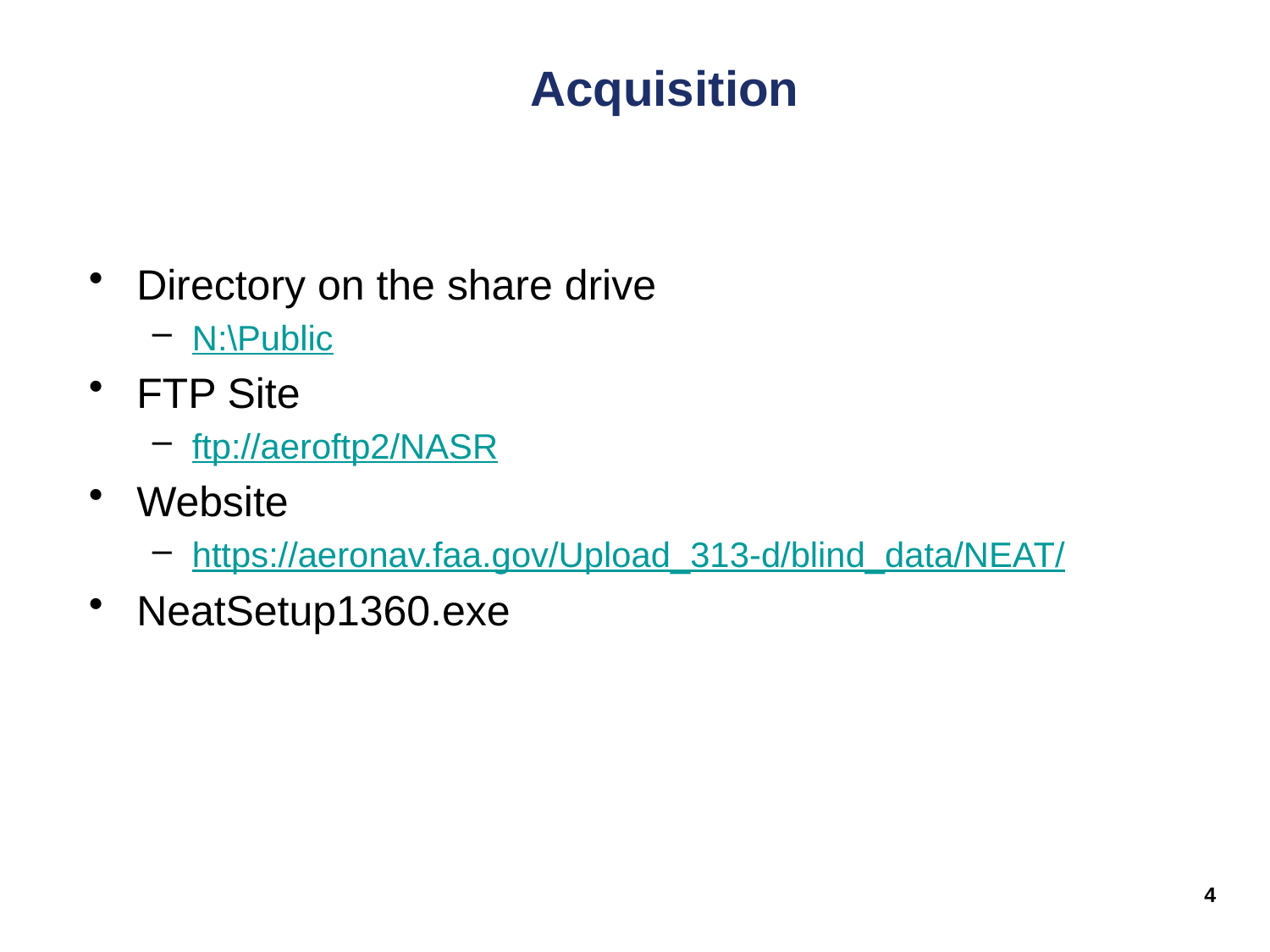

# Acquisition
Directory on the share drive
N:\Public
FTP Site
ftp://aeroftp2/NASR
Website
https://aeronav.faa.gov/Upload_313-d/blind_data/NEAT/
NeatSetup1360.exe